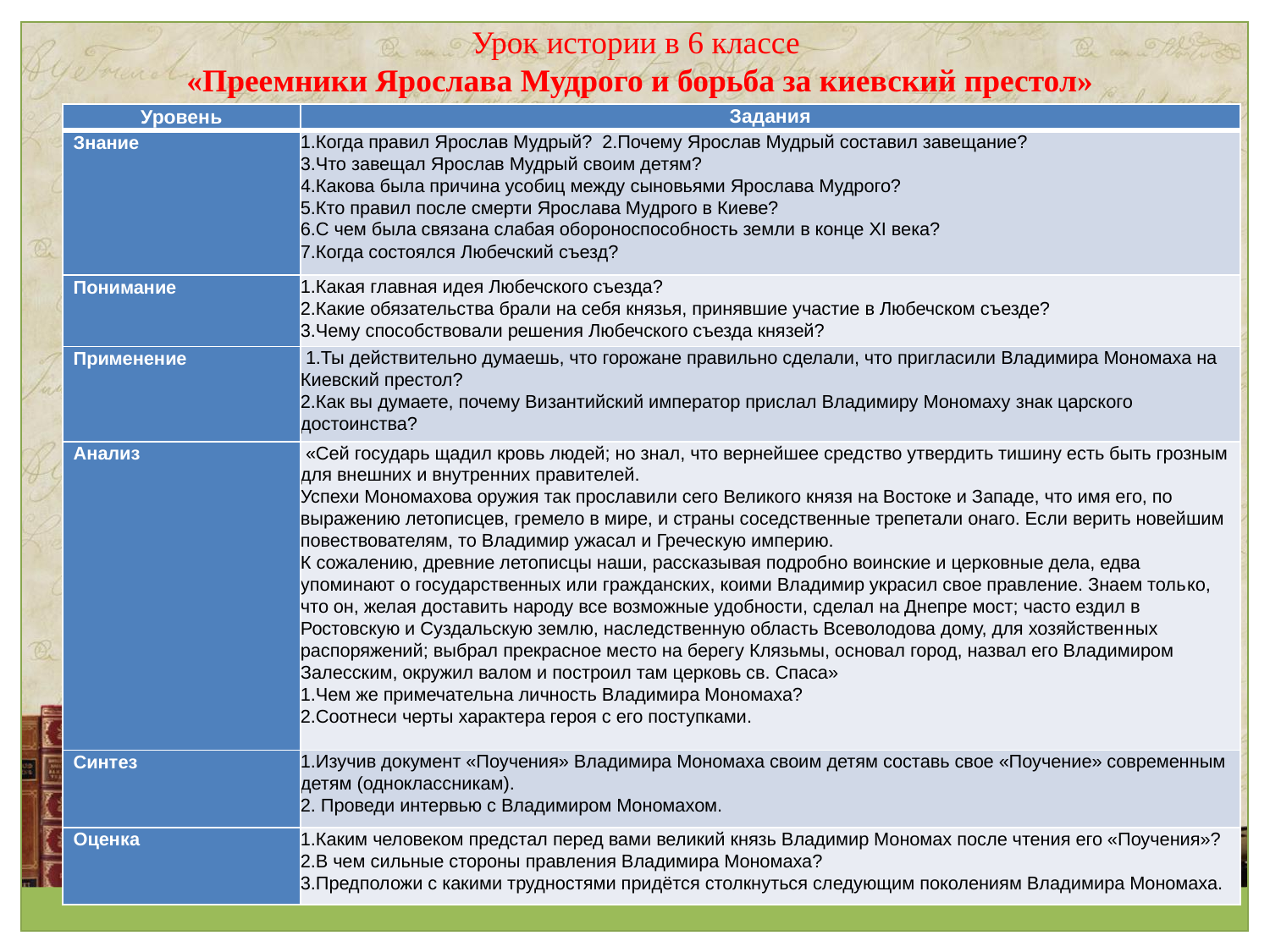

Урок истории в 6 классе
«Преемники Ярослава Мудрого и борьба за киевский престол»
| Уровень | Задания |
| --- | --- |
| Знание | 1.Когда правил Ярослав Мудрый? 2.Почему Ярослав Мудрый составил завещание? 3.Что завещал Ярослав Мудрый своим детям? 4.Какова была причина усобиц между сыновьями Ярослава Мудрого? 5.Кто правил после смерти Ярослава Мудрого в Киеве? 6.С чем была связана слабая обороноспособность земли в конце XI века? 7.Когда состоялся Любечский съезд? |
| Понимание | 1.Какая главная идея Любечского съезда? 2.Какие обязательства брали на себя князья, принявшие участие в Любечском съезде? 3.Чему способствовали решения Любечского съезда князей? |
| Применение | 1.Ты действительно думаешь, что горожане правильно сделали, что пригласили Владимира Мономаха на Киевский престол? 2.Как вы думаете, почему Византийский император прислал Владимиру Мономаху знак царского достоинства? |
| Анализ | «Сей государь щадил кровь людей; но знал, что вернейшее сред­ство утвердить тишину есть быть грозным для внешних и внутрен­них правителей. Успехи Мономахова оружия так прославили сего Великого князя на Востоке и Западе, что имя его, по выражению летописцев, гремело в мире, и страны соседственные трепетали онаго. Если верить новейшим повествователям, то Владимир ужасал и Гречес­кую империю. К сожалению, древние летописцы наши, рассказывая подробно воинские и церковные дела, едва упоминают о государственных или гражданских, коими Владимир украсил свое правление. Знаем толь­ко, что он, желая доставить народу все возможные удобности, сделал на Днепре мост; часто ездил в Ростовскую и Суздальскую землю, наследственную область Всеволодова дому, для хозяйствен­ных распоряжений; выбрал прекрасное место на берегу Клязьмы, основал город, назвал его Владимиром Залесским, окружил валом и построил там церковь св. Спаса» 1.Чем же примечательна личность Владимира Мономаха? 2.Соотнеси черты характера героя с его поступками. |
| Синтез | 1.Изучив документ «Поучения» Владимира Мономаха своим детям составь свое «Поучение» современным детям (одноклассникам). 2. Проведи интервью с Владимиром Мономахом. |
| Оценка | 1.Каким человеком предстал перед вами великий князь Владимир Мономах после чтения его «Поучения»? 2.В чем сильные стороны правления Владимира Мономаха? 3.Предположи с какими трудностями придётся столкнуться следующим поколениям Владимира Мономаха. |